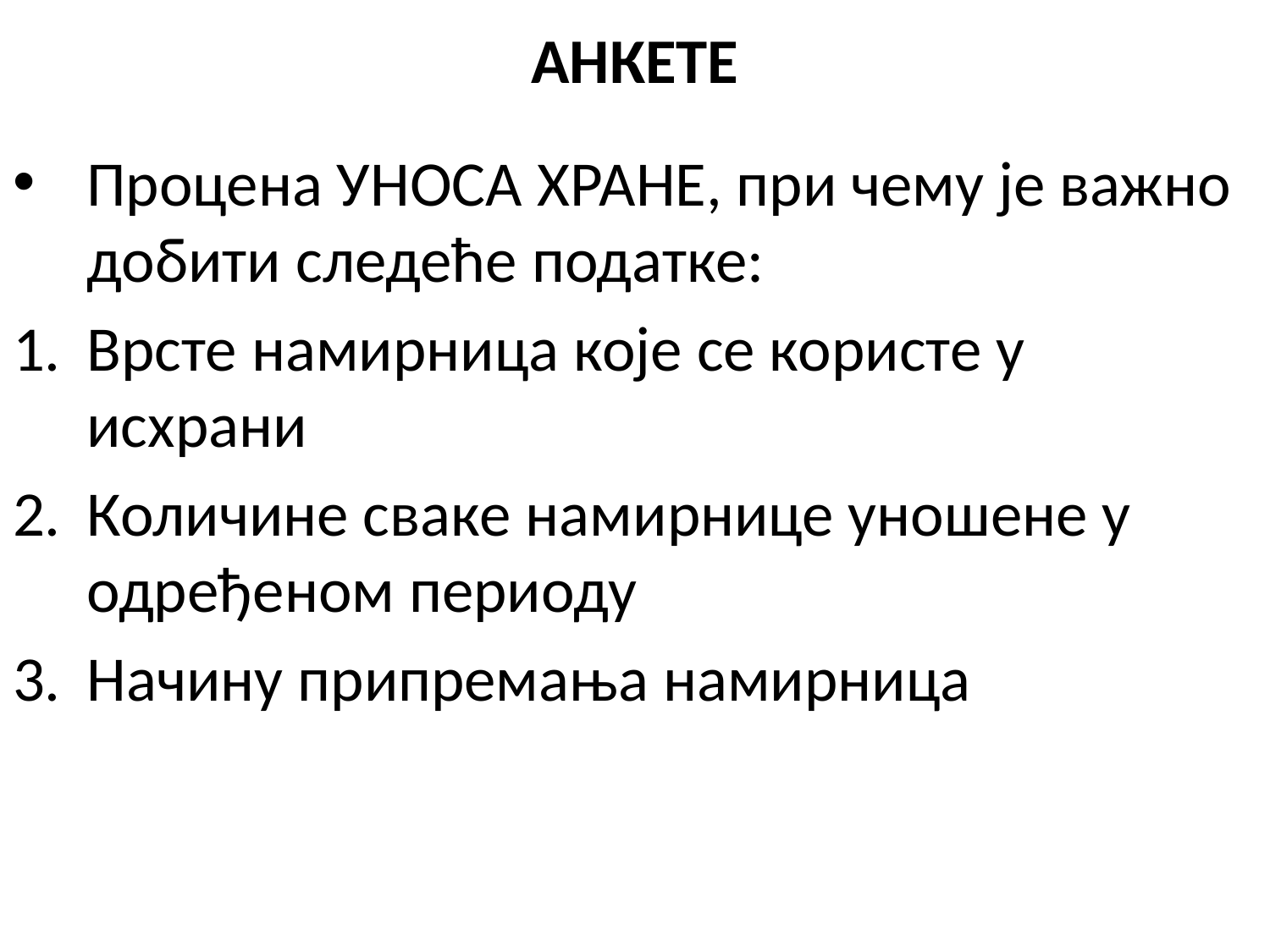

АНКЕТЕ
Процена УНОСА ХРАНЕ, при чему је важно добити следеће податке:
Врсте намирница које се користе у исхрани
Количине сваке намирнице уношене у одређеном периоду
Начину припремања намирница